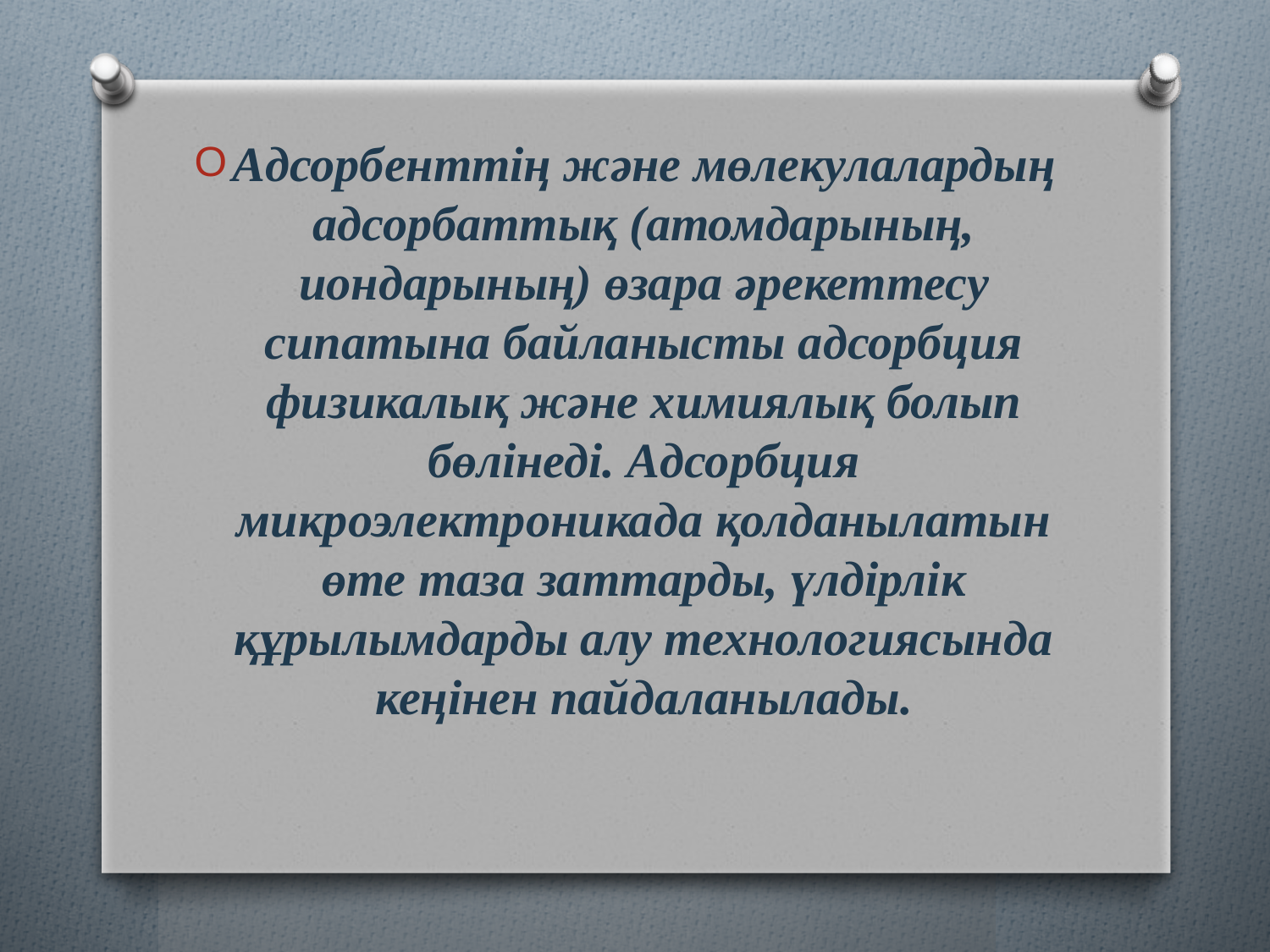

Адсорбенттің және мөлекулалардың адсорбаттық (атомдарының, иондарының) өзара әрекеттесу сипатына байланысты адсорбция физикалық және химиялық болып бөлінеді. Адсорбция микроэлектроникада қолданылатын өте таза заттарды, үлдірлік құрылымдарды алу технологиясында кеңінен пайдаланылады.